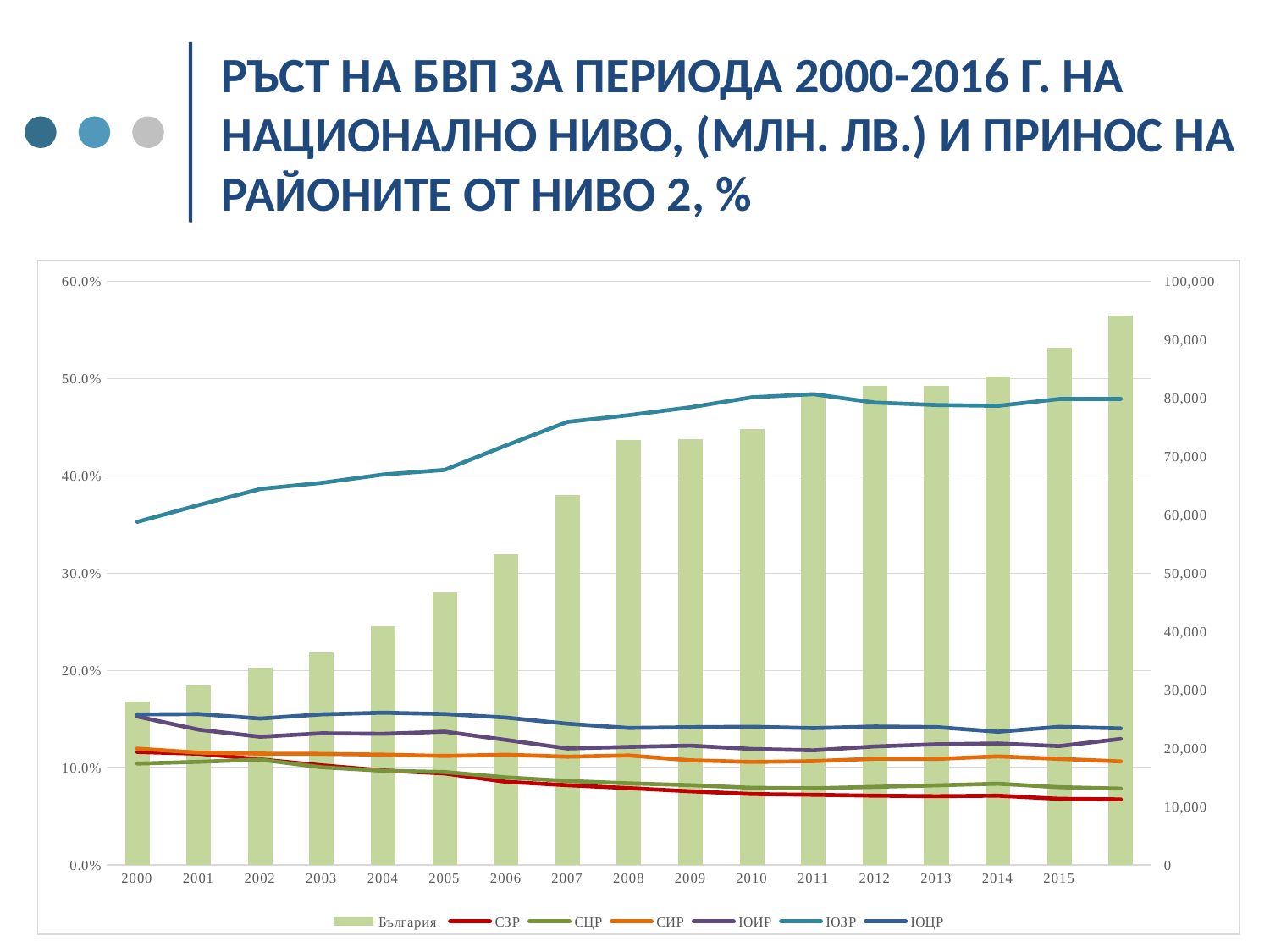

# РЪСТ НА БВП ЗА ПЕРИОДА 2000-2016 Г. НА НАЦИОНАЛНО НИВО, (МЛН. ЛВ.) И ПРИНОС НА РАЙОНИТЕ ОТ НИВО 2, %

### Chart

| Category | България  | СЗР | СЦР | СИР | ЮИР | ЮЗР | ЮЦР |
|---|---|---|---|---|---|---|---|
| 2000 | 27927.831999999995 | 0.1160973755499532 | 0.10421113246456083 | 0.11953419800004525 | 0.1526144600125066 | 0.3528225893080422 | 0.154720244664892 |
| 2001 | 30750.975 | 0.11431835901138096 | 0.10601553284082864 | 0.1154172184784385 | 0.13902245375959624 | 0.3700647215250899 | 0.15516171438466586 |
| 2002 | 33806.22 | 0.1085023702738727 | 0.10820399322964826 | 0.11440980387632808 | 0.131784860892463 | 0.3865894501071104 | 0.1505095216205775 |
| 2003 | 36356.654 | 0.10238816256303454 | 0.10038737338149986 | 0.11413770365116657 | 0.13532086863659123 | 0.39292119676359655 | 0.15484469500411122 |
| 2004 | 40886.399000000005 | 0.09712151466310347 | 0.09683432869693415 | 0.113315873085326 | 0.13480005906120515 | 0.40140255442891903 | 0.15652567006451215 |
| 2005 | 46651.01999999999 | 0.09398000300958052 | 0.09554528496911752 | 0.11202623222386136 | 0.13702103405241733 | 0.4062353191848753 | 0.1551921265601481 |
| 2006 | 53219.10500000001 | 0.08544091449865605 | 0.08993334254681659 | 0.11325647058514042 | 0.12851580273663002 | 0.4313331838256205 | 0.15152028580713633 |
| 2007 | 63463.978 | 0.08194465843285147 | 0.08632248044709707 | 0.11124841559727 | 0.11971764518133421 | 0.4556056193010782 | 0.14516118104036904 |
| 2008 | 72755.865 | 0.07891772024152278 | 0.08386147288606904 | 0.11252776666183541 | 0.12141122918406647 | 0.46248638511823076 | 0.14079542590827554 |
| 2009 | 72985.882 | 0.07567023715627633 | 0.08200299614108932 | 0.10753046733065444 | 0.12268102754447771 | 0.4705548396332321 | 0.1415604321942701 |
| 2010 | 74771.255 | 0.0728735929335411 | 0.07929236977498906 | 0.10586473371351061 | 0.11917785785459932 | 0.48079738664276805 | 0.14199405908059184 |
| 2011 | 80758.968 | 0.07211694433737688 | 0.07875260367368737 | 0.10667991695981059 | 0.11780926918234023 | 0.4840821145708548 | 0.14055915127593013 |
| 2012 | 82040.409 | 0.07115372864608709 | 0.08024287153419725 | 0.10912529702283665 | 0.1218387514377214 | 0.47535332253158313 | 0.1422860288275745 |
| 2013 | 82166.087 | 0.07065313941504844 | 0.0817901064218867 | 0.10896942189786889 | 0.12404401100419933 | 0.4729123220873351 | 0.14163099917366148 |
| 2014 | 83634.324 | 0.07119753846518806 | 0.08345782767371923 | 0.11152535889451325 | 0.12487118327159553 | 0.4720315788048936 | 0.13691651289009044 |
| 2015 | 88571.323 | 0.06788981801705728 | 0.07991636299708428 | 0.10900540573386264 | 0.1222299908515536 | 0.47904715163845973 | 0.1419112707619824 |
| 2016 | 94130.0 | 0.06730054180388824 | 0.0784447041325826 | 0.10635291617975141 | 0.12957611813449485 | 0.4791564857112504 | 0.1403378306597259 |